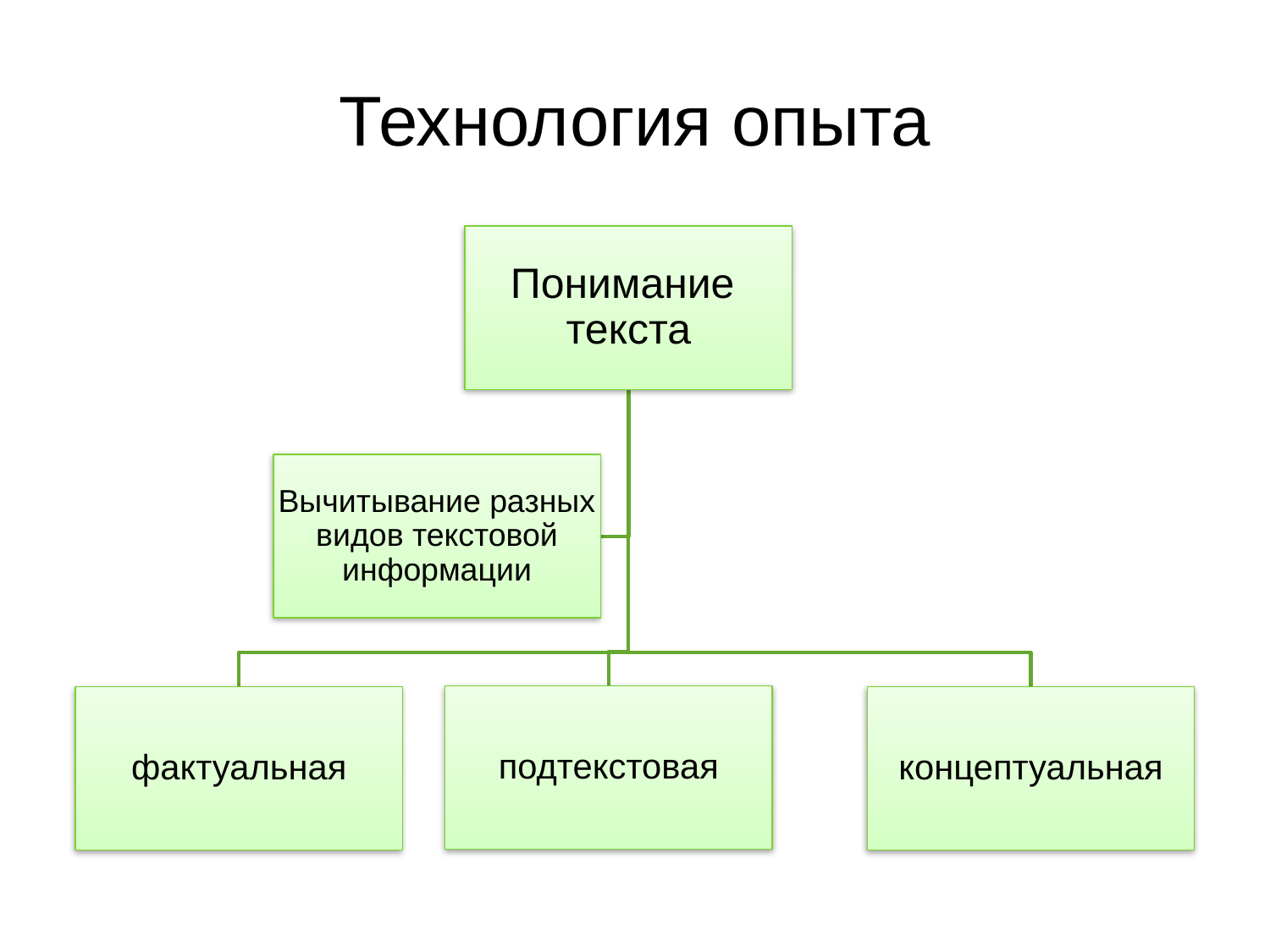

# Технология опыта
Понимание  текста
фактуальная
подтекстовая
концептуальная
Вычитывание разных видов текстовой информации